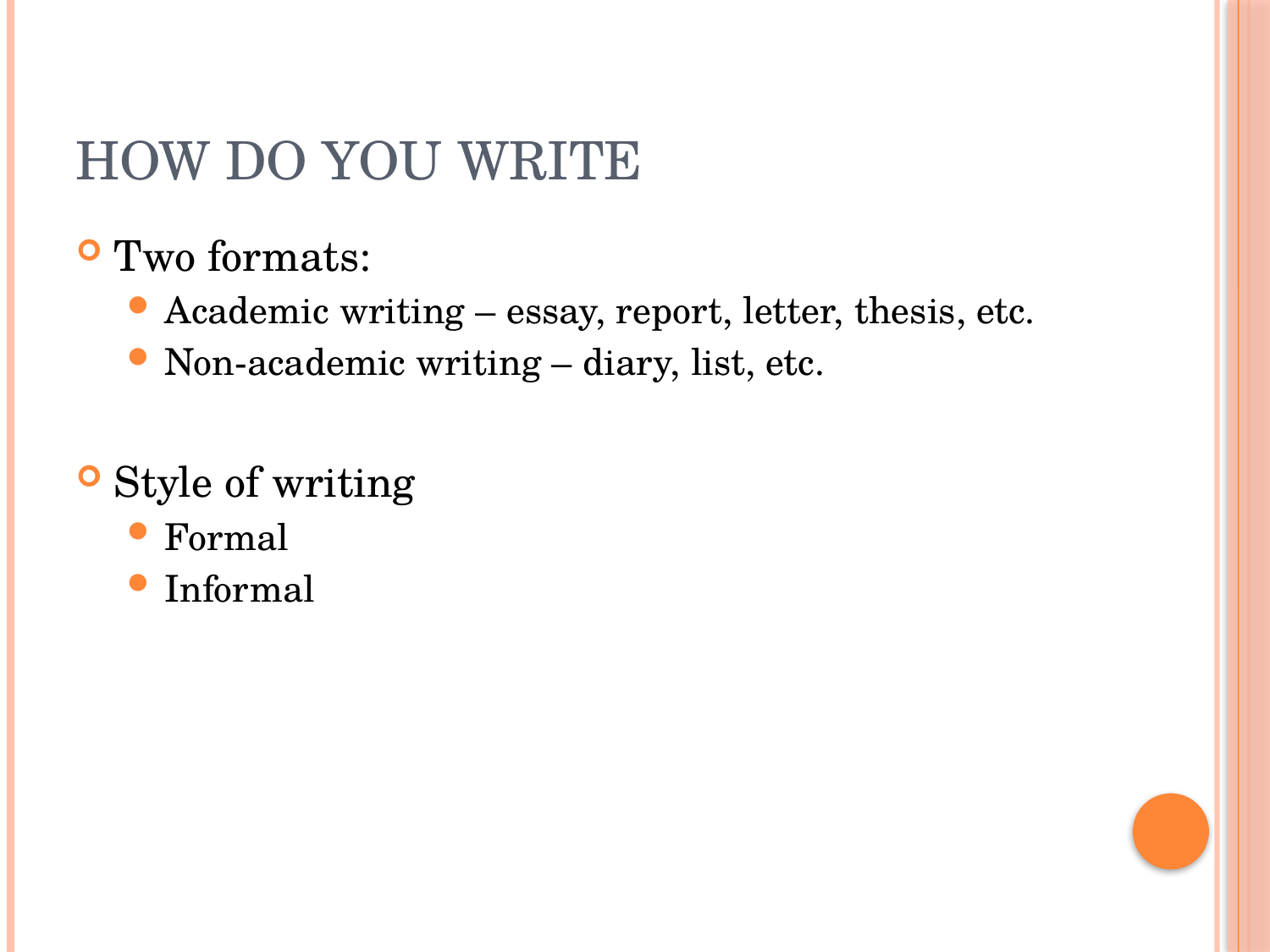

# How do you write
Two formats:
Academic writing – essay, report, letter, thesis, etc.
Non-academic writing – diary, list, etc.

Style of writing
Formal
Informal